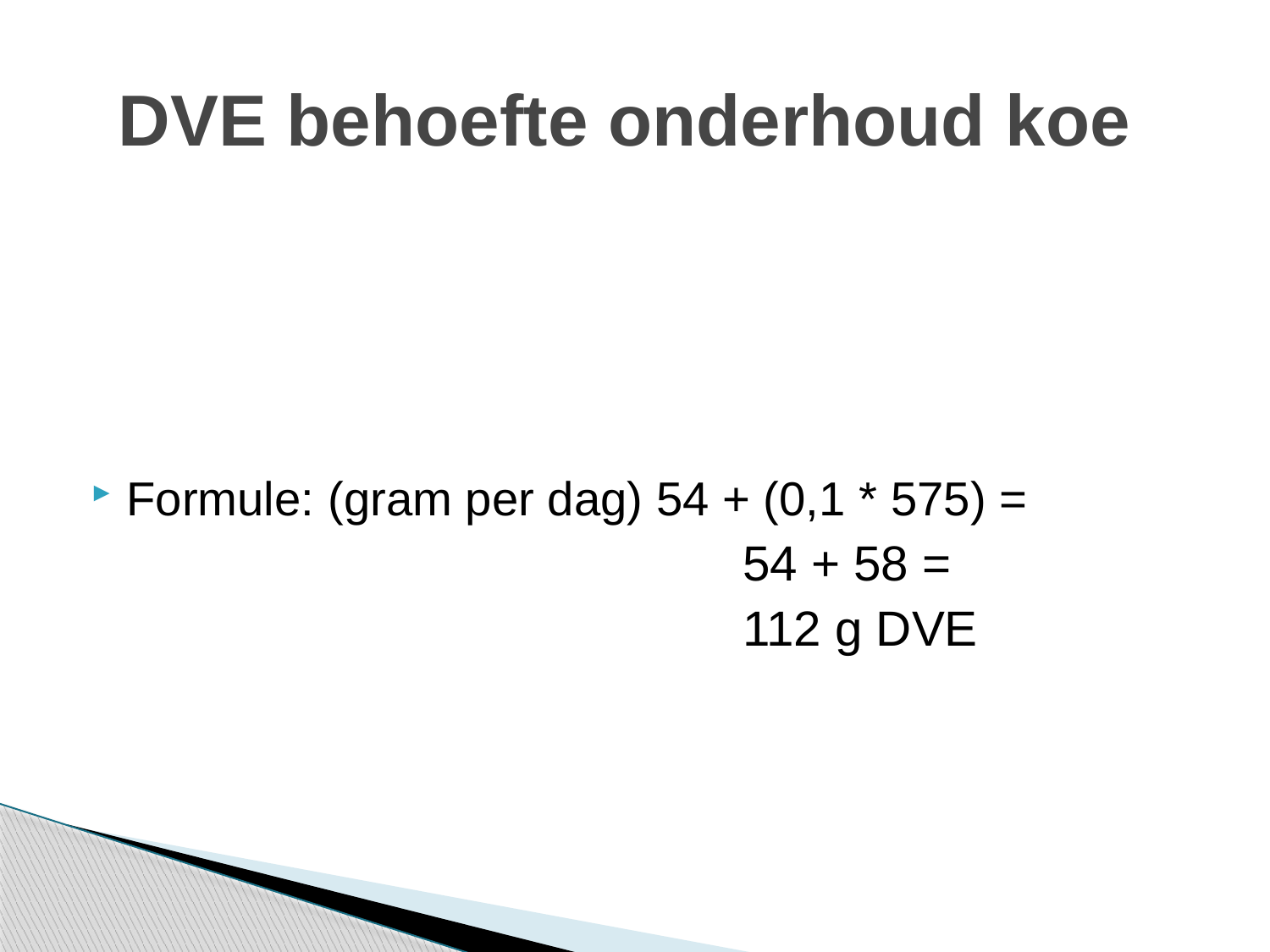

# DVE behoefte onderhoud koe

Formule: (gram per dag) 54 + (0,1 * 575) =
				54 + 58 =
				112 g DVE